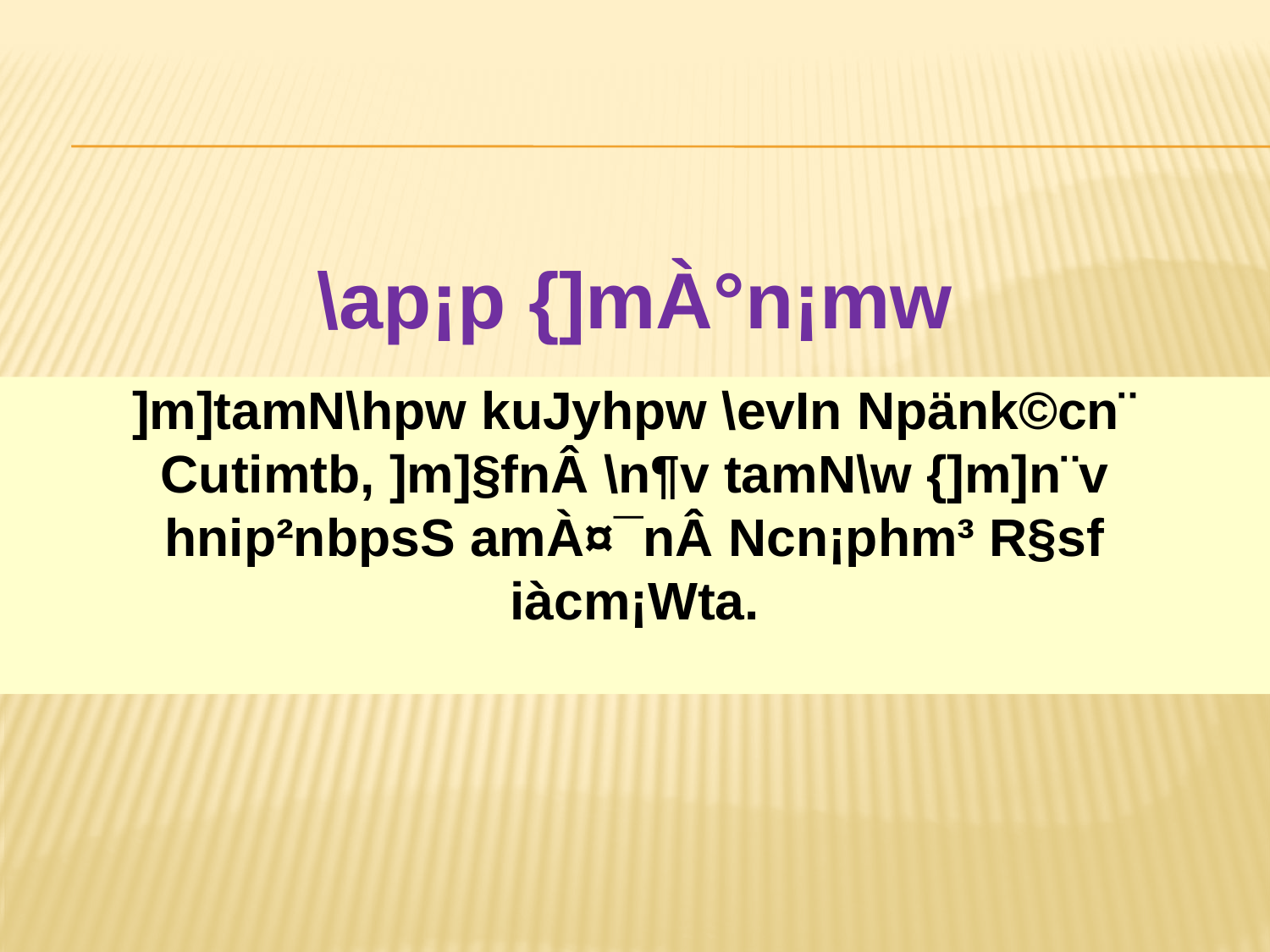

\ap¡p {]mÀ°n¡mw

]m]tamN\hpw kuJyhpw \evIn Npänk©cn¨ Cutimtb, ]m]§fnÂ \n¶v tamN\w {]m]n¨v hnip²nbpsS amÀ¤¯nÂ Ncn¡phm³ R§sf iàcm¡Wta.